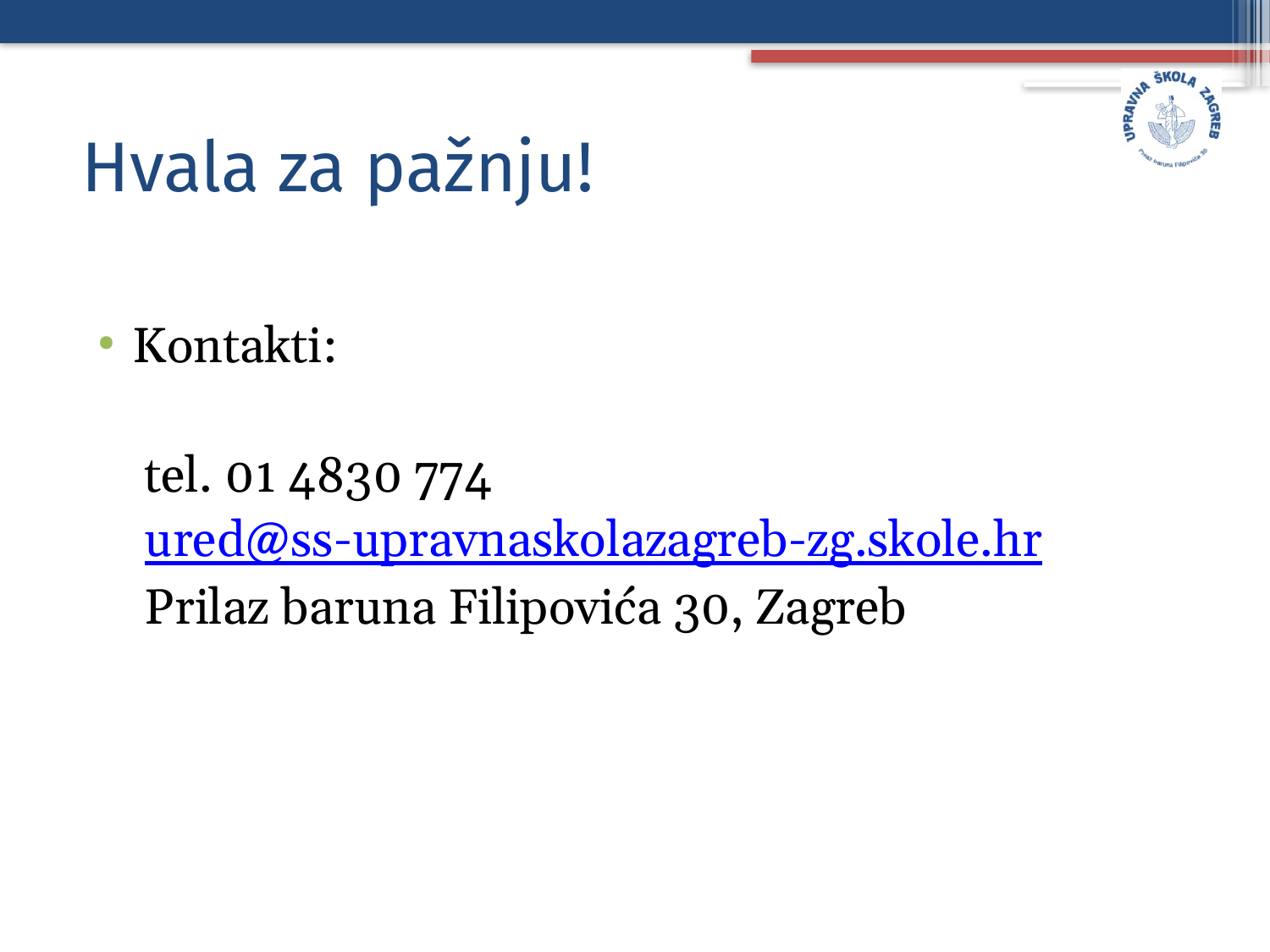

# Hvala za pažnju!
Kontakti:

    tel. 01 4830 774
    ured@ss-upravnaskolazagreb-zg.skole.hr
    Prilaz baruna Filipovića 30, Zagreb